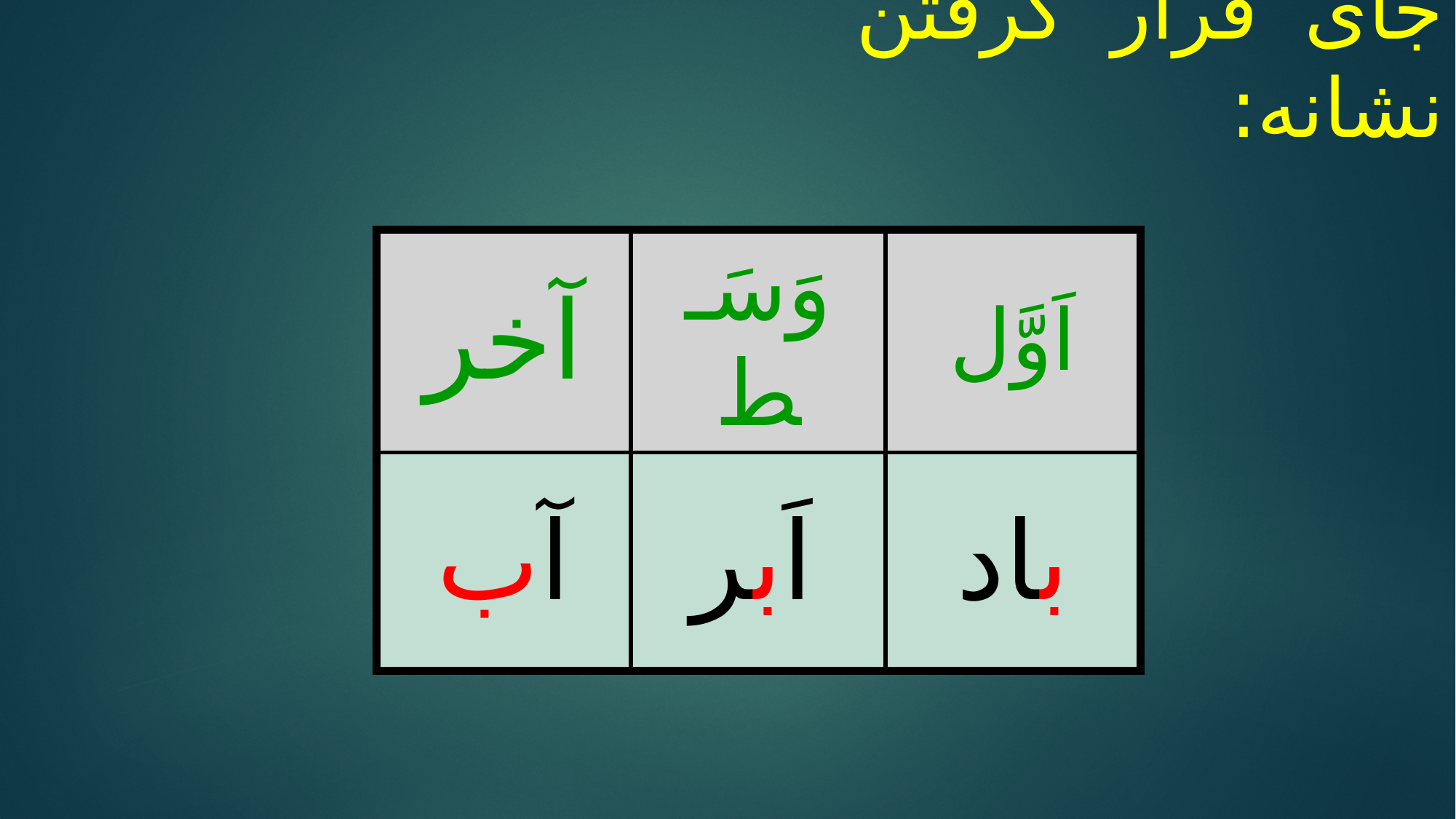

جای قرار گرفتن نشانه:
| آخر | وَسَـط | اَوَّل |
| --- | --- | --- |
| آب | اَبر | باد |